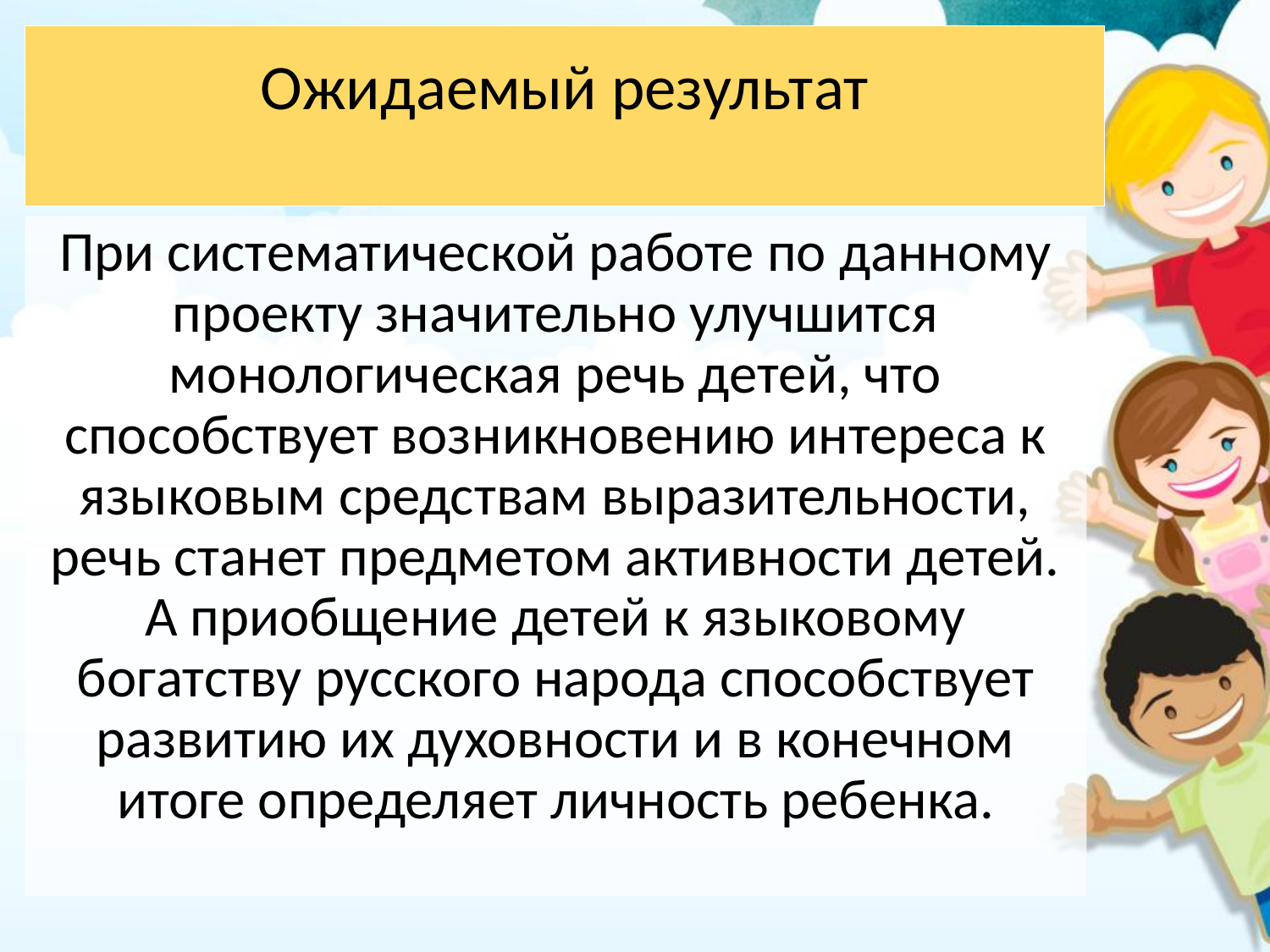

# Ожидаемый результат
При систематической работе по данному проекту значительно улучшится монологическая речь детей, что способствует возникновению интереса к языковым средствам выразительности, речь станет предметом активности детей. А приобщение детей к языковому богатству русского народа способствует развитию их духовности и в конечном итоге определяет личность ребенка.